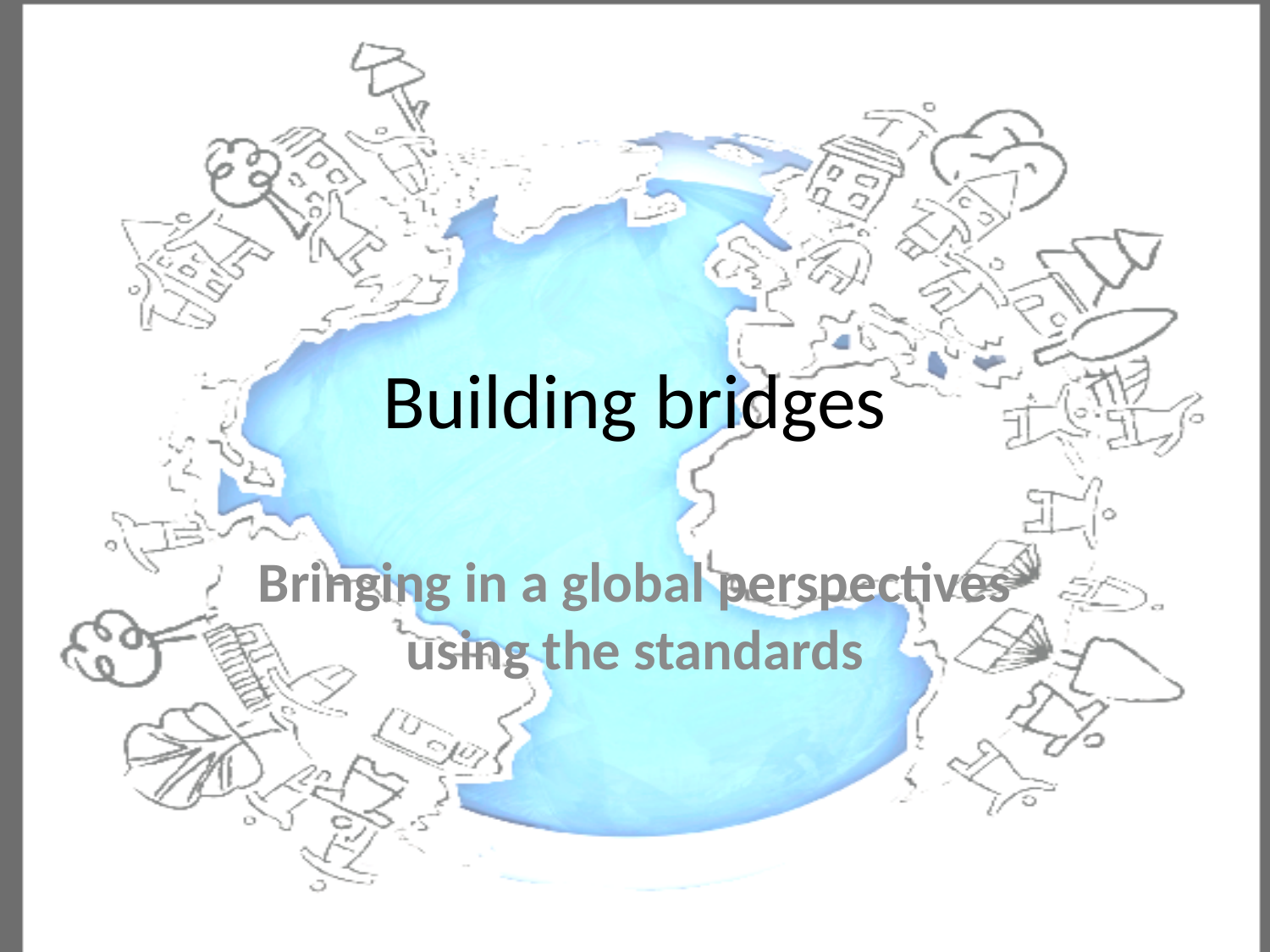

# Building bridges
Bringing in a global perspectives using the standards